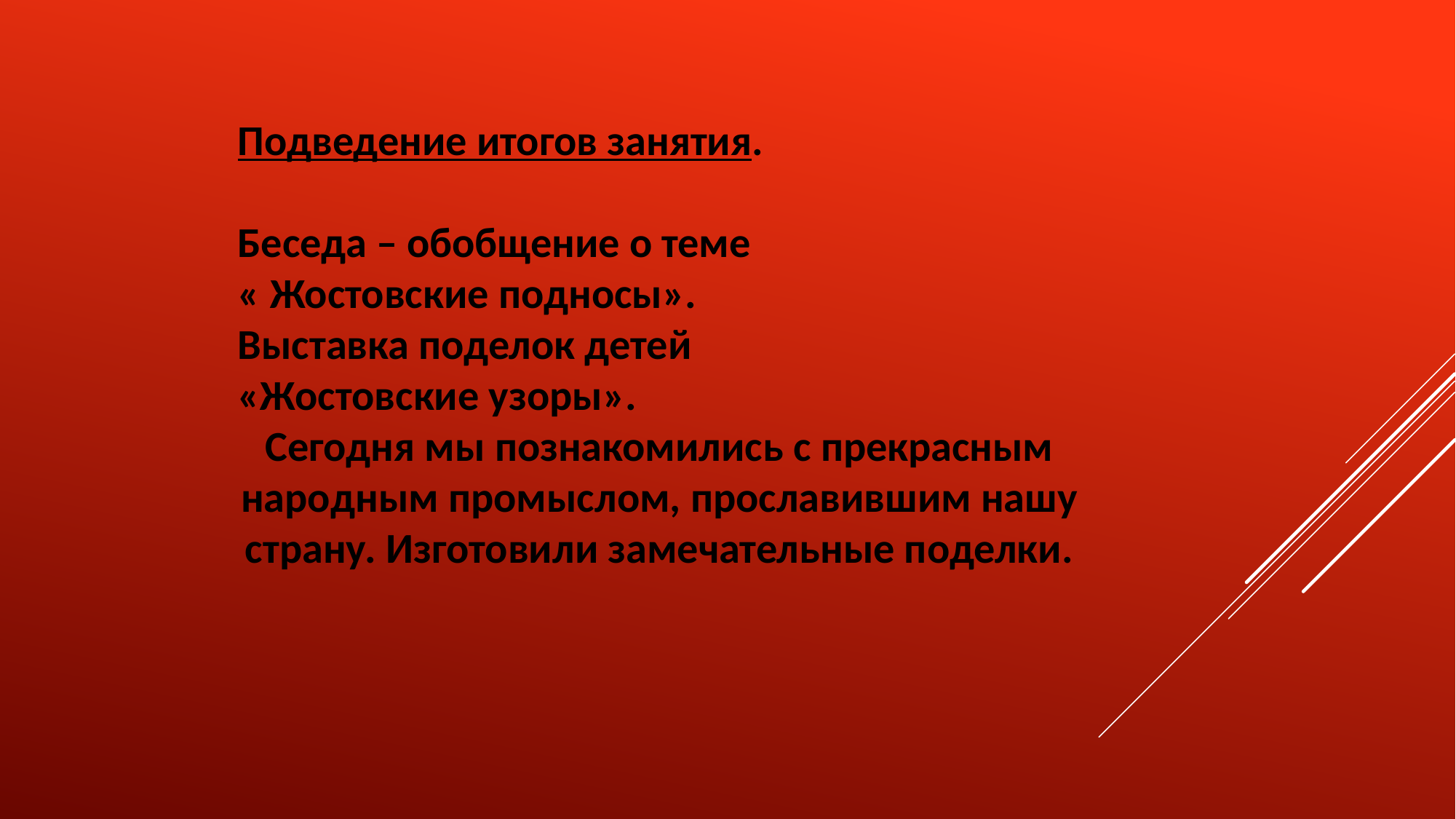

Подведение итогов занятия.

Беседа – обобщение о теме
« Жостовские подносы».
Выставка поделок детей
«Жостовские узоры».
Сегодня мы познакомились с прекрасным народным промыслом, прославившим нашу страну. Изготовили замечательные поделки.